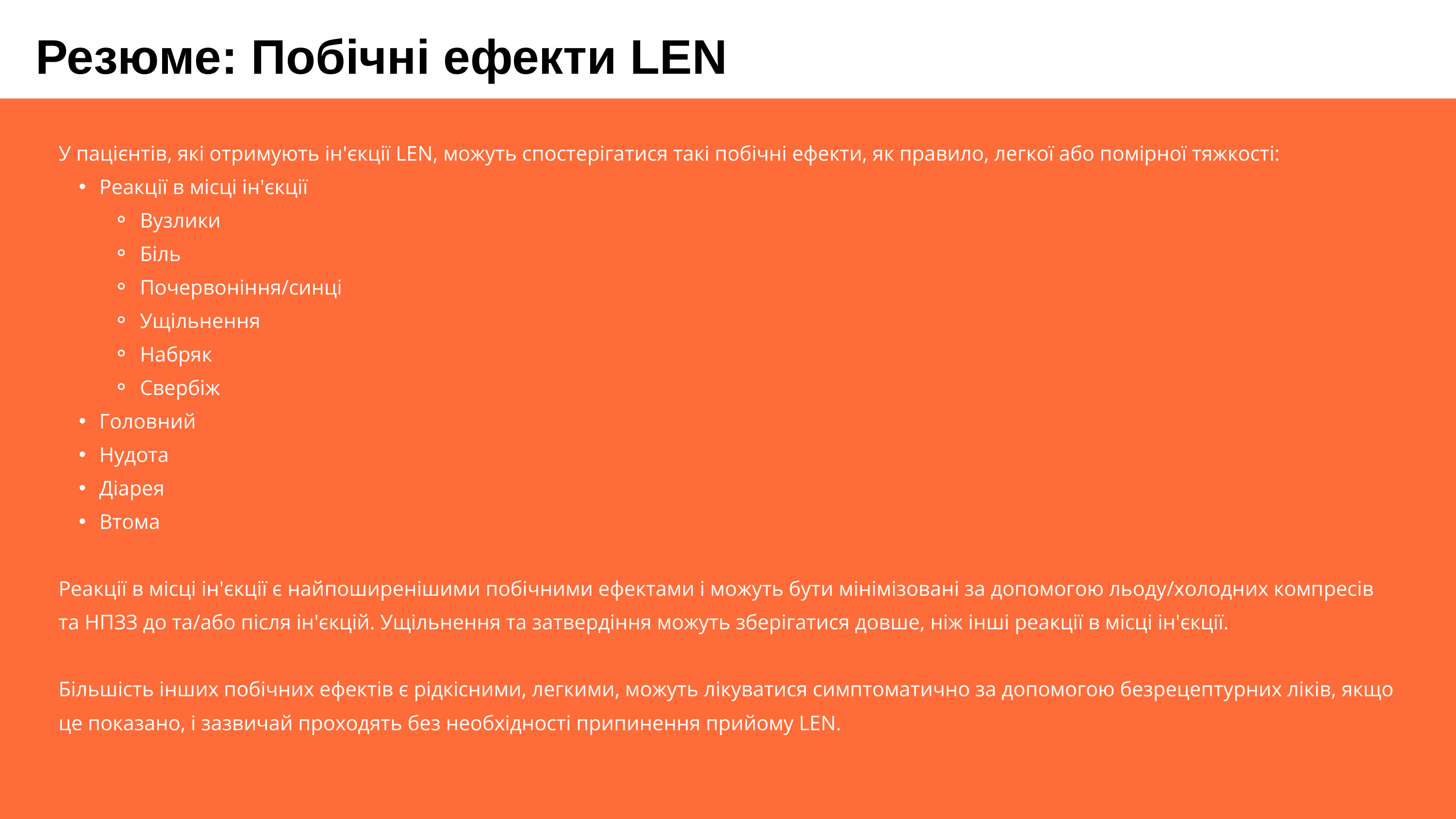

Резюме: Побічні ефекти LEN

У пацієнтів, які отримують ін'єкції LEN, можуть спостерігатися такі побічні ефекти, як правило, легкої або помірної тяжкості:
Реакції в місці ін'єкції
Вузлики
Біль
Почервоніння/синці
Ущільнення
Набряк
Свербіж
Головний
Нудота
Діарея
Втома

Реакції в місці ін'єкції є найпоширенішими побічними ефектами і можуть бути мінімізовані за допомогою льоду/холодних компресів та НПЗЗ до та/або після ін'єкцій. Ущільнення та затвердіння можуть зберігатися довше, ніж інші реакції в місці ін'єкції.

Більшість інших побічних ефектів є рідкісними, легкими, можуть лікуватися симптоматично за допомогою безрецептурних ліків, якщо це показано, і зазвичай проходять без необхідності припинення прийому LEN.